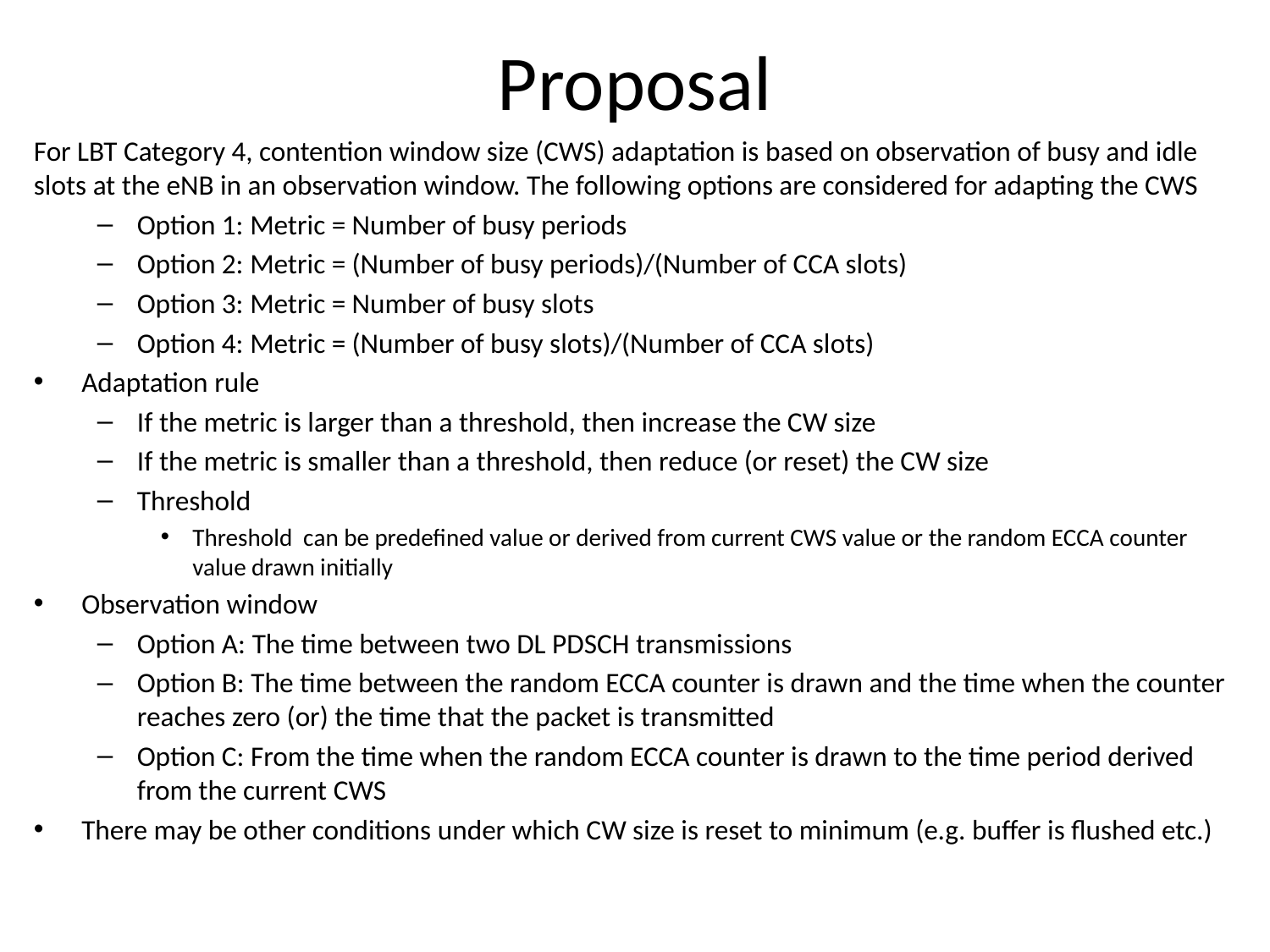

# Proposal
For LBT Category 4, contention window size (CWS) adaptation is based on observation of busy and idle slots at the eNB in an observation window. The following options are considered for adapting the CWS
Option 1: Metric = Number of busy periods
Option 2: Metric = (Number of busy periods)/(Number of CCA slots)
Option 3: Metric = Number of busy slots
Option 4: Metric = (Number of busy slots)/(Number of CCA slots)
Adaptation rule
If the metric is larger than a threshold, then increase the CW size
If the metric is smaller than a threshold, then reduce (or reset) the CW size
Threshold
Threshold  can be predefined value or derived from current CWS value or the random ECCA counter value drawn initially
Observation window
Option A: The time between two DL PDSCH transmissions
Option B: The time between the random ECCA counter is drawn and the time when the counter reaches zero (or) the time that the packet is transmitted
Option C: From the time when the random ECCA counter is drawn to the time period derived from the current CWS
There may be other conditions under which CW size is reset to minimum (e.g. buffer is flushed etc.)